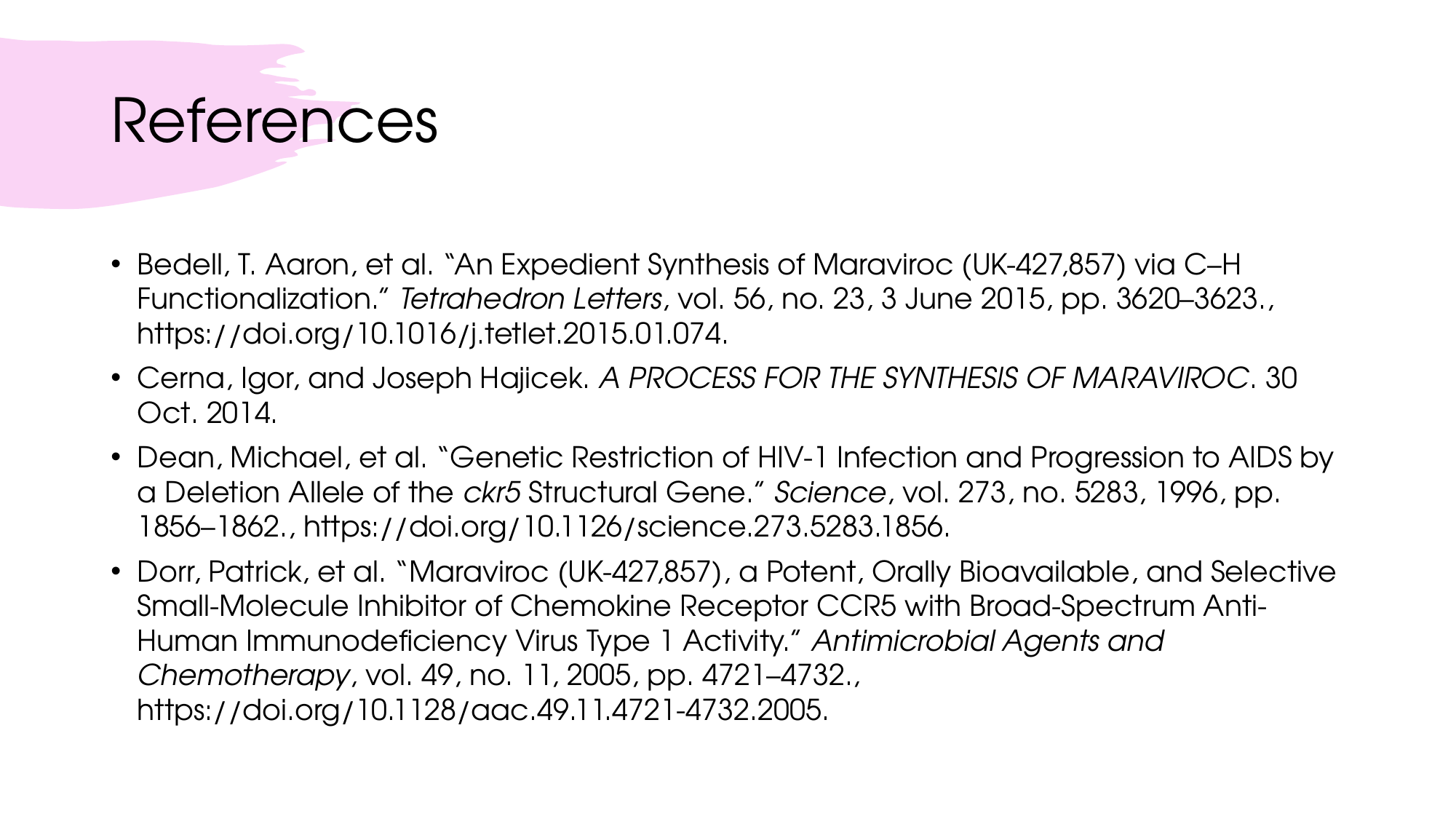

# References
Bedell, T. Aaron, et al. “An Expedient Synthesis of Maraviroc (UK-427,857) via C–H Functionalization.” Tetrahedron Letters, vol. 56, no. 23, 3 June 2015, pp. 3620–3623., https://doi.org/10.1016/j.tetlet.2015.01.074.
Cerna, Igor, and Joseph Hajicek. A PROCESS FOR THE SYNTHESIS OF MARAVIROC. 30 Oct. 2014.
Dean, Michael, et al. “Genetic Restriction of HIV-1 Infection and Progression to AIDS by a Deletion Allele of the ckr5 Structural Gene.” Science, vol. 273, no. 5283, 1996, pp. 1856–1862., https://doi.org/10.1126/science.273.5283.1856.
Dorr, Patrick, et al. “Maraviroc (UK-427,857), a Potent, Orally Bioavailable, and Selective Small-Molecule Inhibitor of Chemokine Receptor CCR5 with Broad-Spectrum Anti-Human Immunodeficiency Virus Type 1 Activity.” Antimicrobial Agents and Chemotherapy, vol. 49, no. 11, 2005, pp. 4721–4732., https://doi.org/10.1128/aac.49.11.4721-4732.2005.